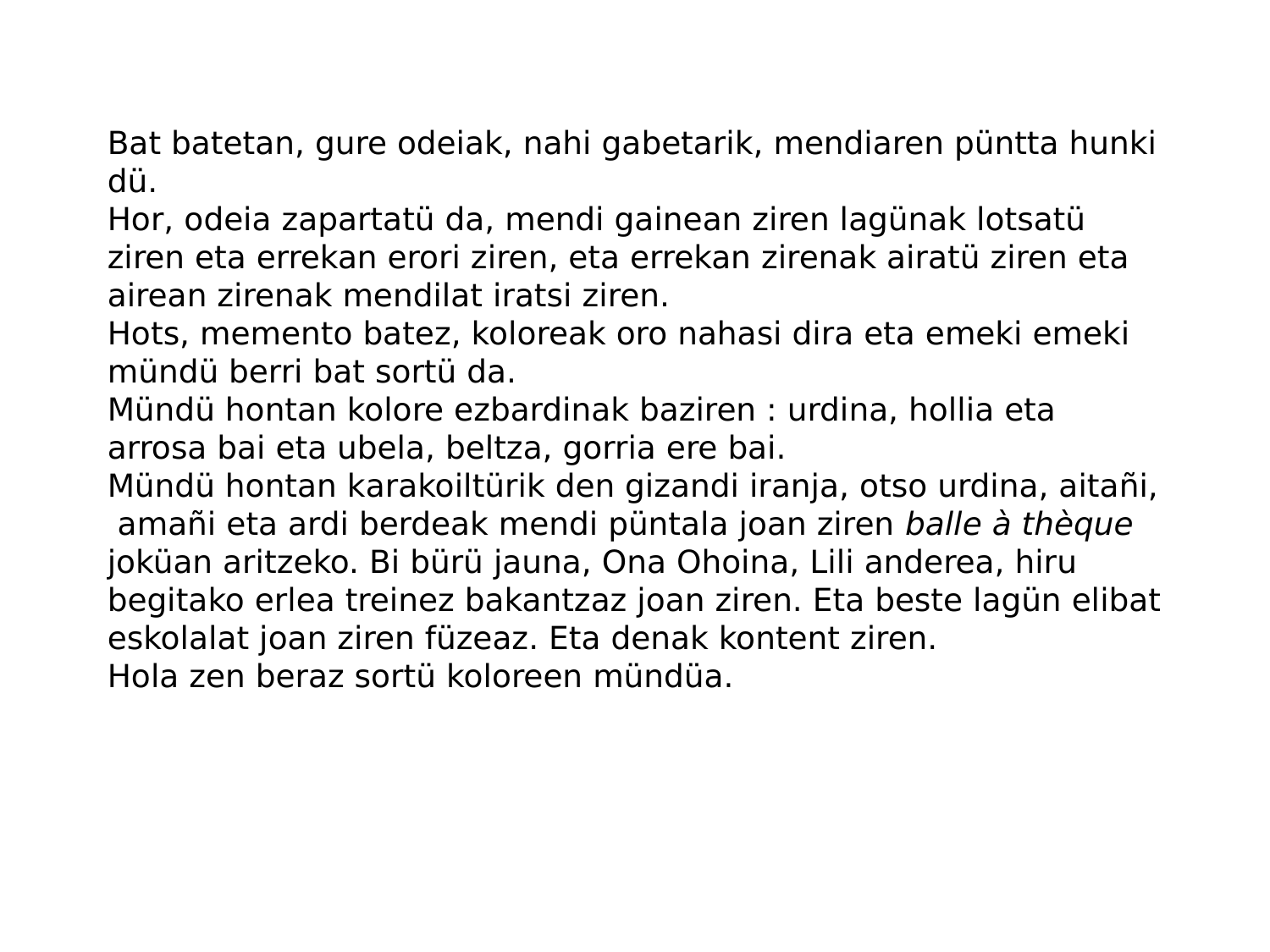

Bat batetan, gure odeiak, nahi gabetarik, mendiaren püntta hunki dü.
Hor, odeia zapartatü da, mendi gainean ziren lagünak lotsatü ziren eta errekan erori ziren, eta errekan zirenak airatü ziren eta airean zirenak mendilat iratsi ziren.
Hots, memento batez, koloreak oro nahasi dira eta emeki emeki mündü berri bat sortü da.
Mündü hontan kolore ezbardinak baziren : urdina, hollia eta arrosa bai eta ubela, beltza, gorria ere bai.
Mündü hontan karakoiltürik den gizandi iranja, otso urdina, aitañi,  amañi eta ardi berdeak mendi püntala joan ziren balle à thèque joküan aritzeko. Bi bürü jauna, Ona Ohoina, Lili anderea, hiru begitako erlea treinez bakantzaz joan ziren. Eta beste lagün elibat eskolalat joan ziren füzeaz. Eta denak kontent ziren.
Hola zen beraz sortü koloreen mündüa.